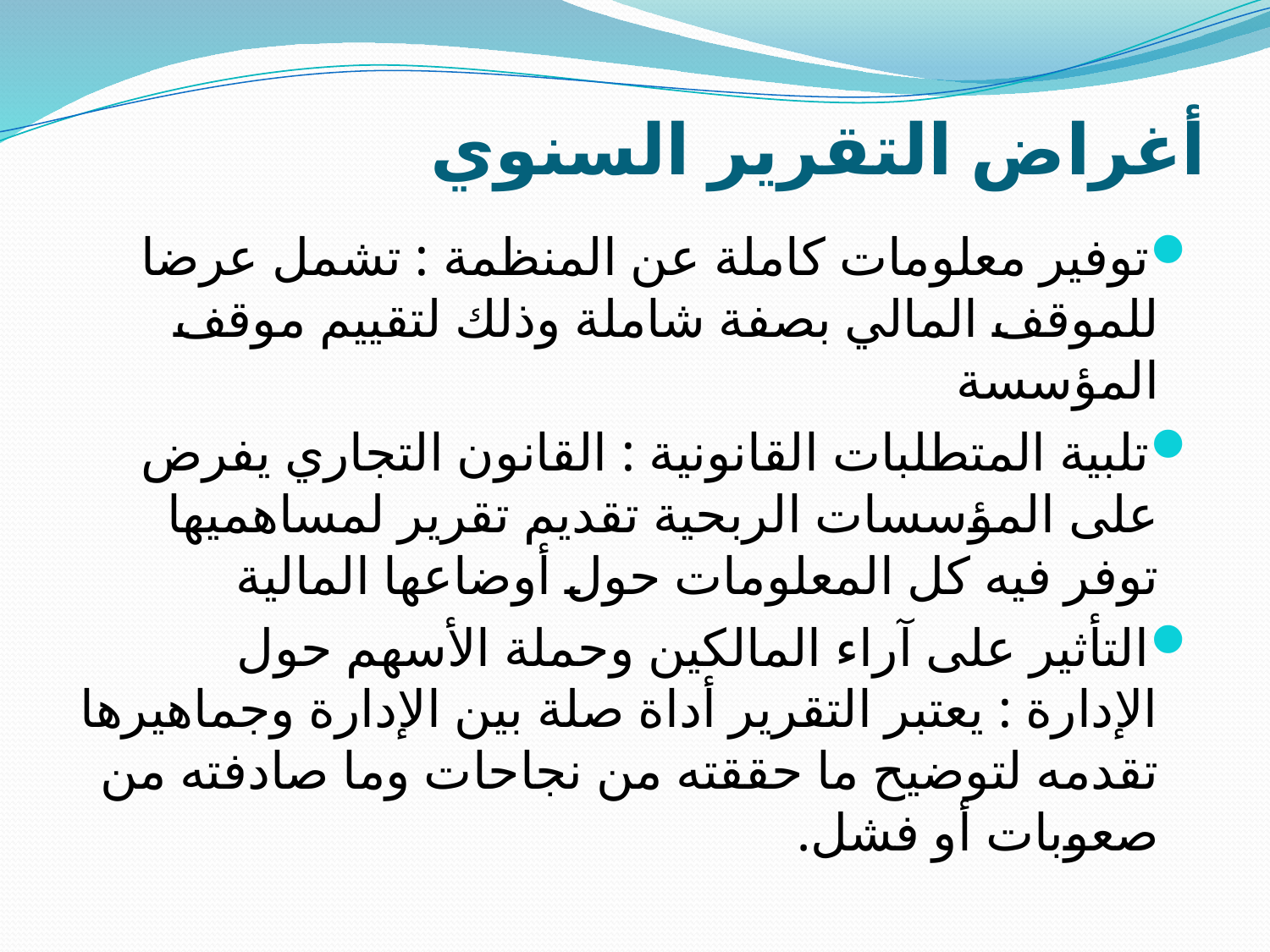

# أغراض التقرير السنوي
توفير معلومات كاملة عن المنظمة : تشمل عرضا للموقف المالي بصفة شاملة وذلك لتقييم موقف المؤسسة
تلبية المتطلبات القانونية : القانون التجاري يفرض على المؤسسات الربحية تقديم تقرير لمساهميها توفر فيه كل المعلومات حول أوضاعها المالية
التأثير على آراء المالكين وحملة الأسهم حول الإدارة : يعتبر التقرير أداة صلة بين الإدارة وجماهيرها تقدمه لتوضيح ما حققته من نجاحات وما صادفته من صعوبات أو فشل.